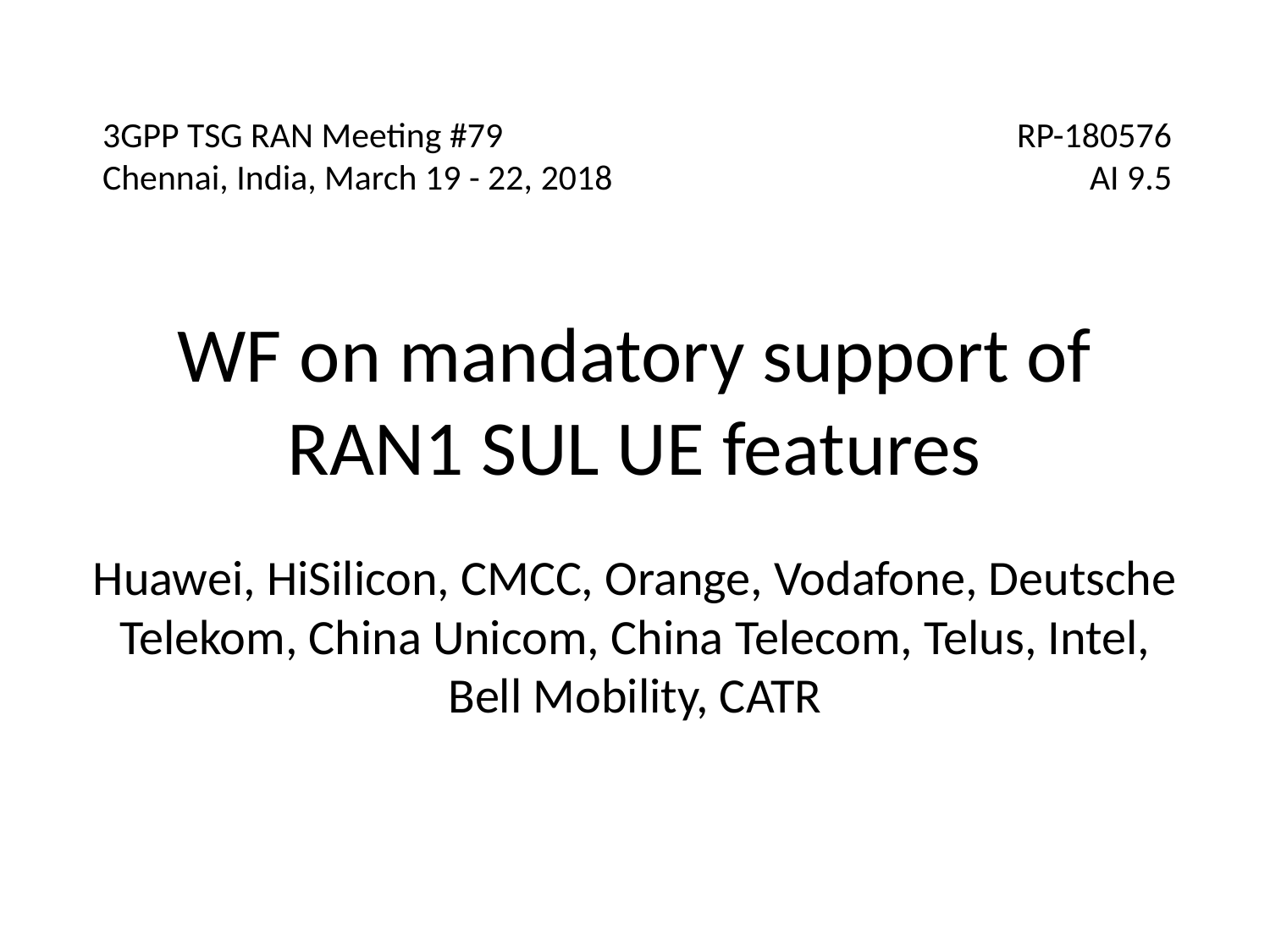

3GPP TSG RAN Meeting #79
Chennai, India, March 19 - 22, 2018
RP-180576
AI 9.5
# WF on mandatory support of RAN1 SUL UE features
Huawei, HiSilicon, CMCC, Orange, Vodafone, Deutsche Telekom, China Unicom, China Telecom, Telus, Intel, Bell Mobility, CATR